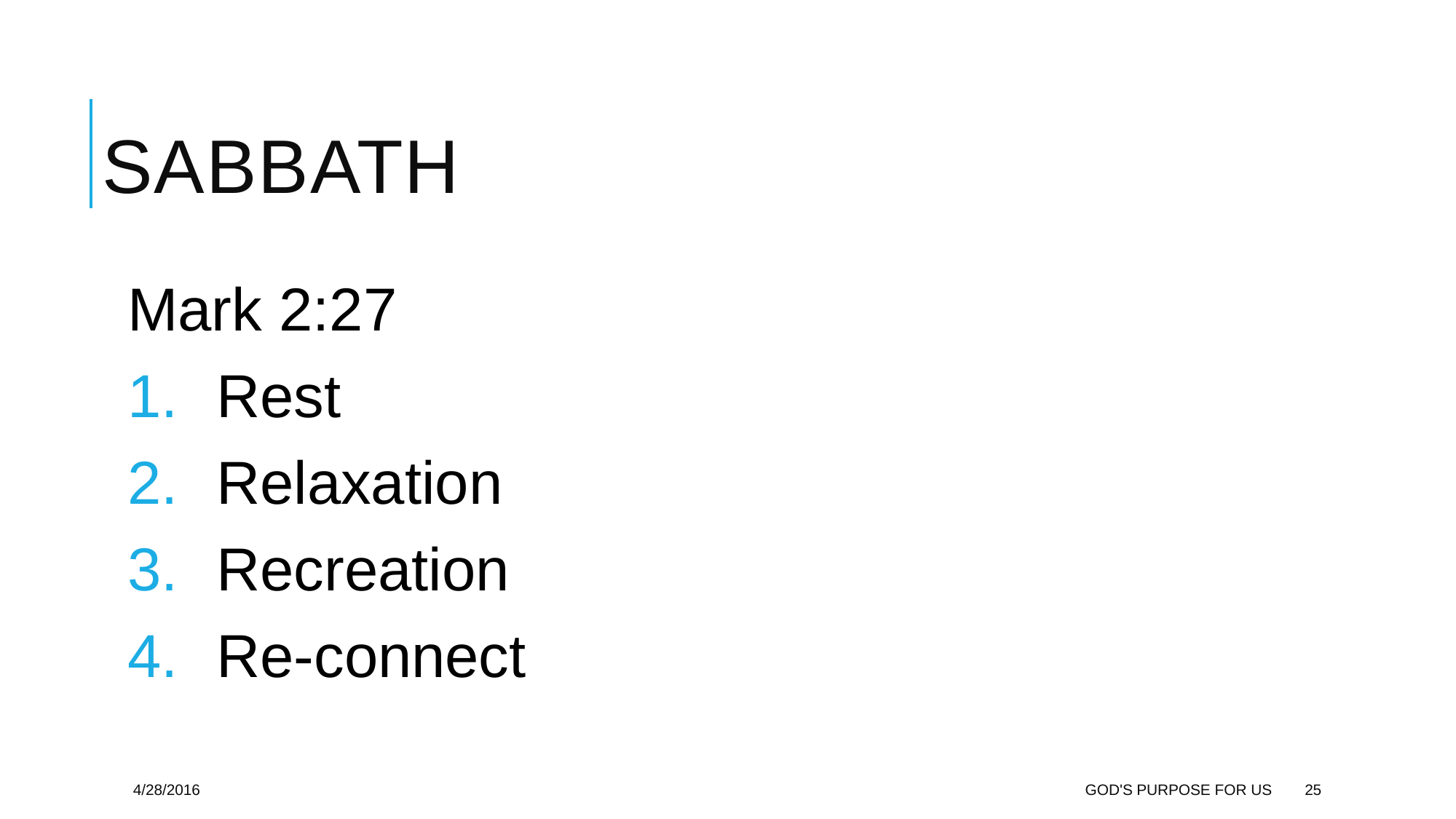

# Sabbath
Mark 2:27
Rest
Relaxation
Recreation
Re-connect

4/28/2016
God's Purpose for US
25